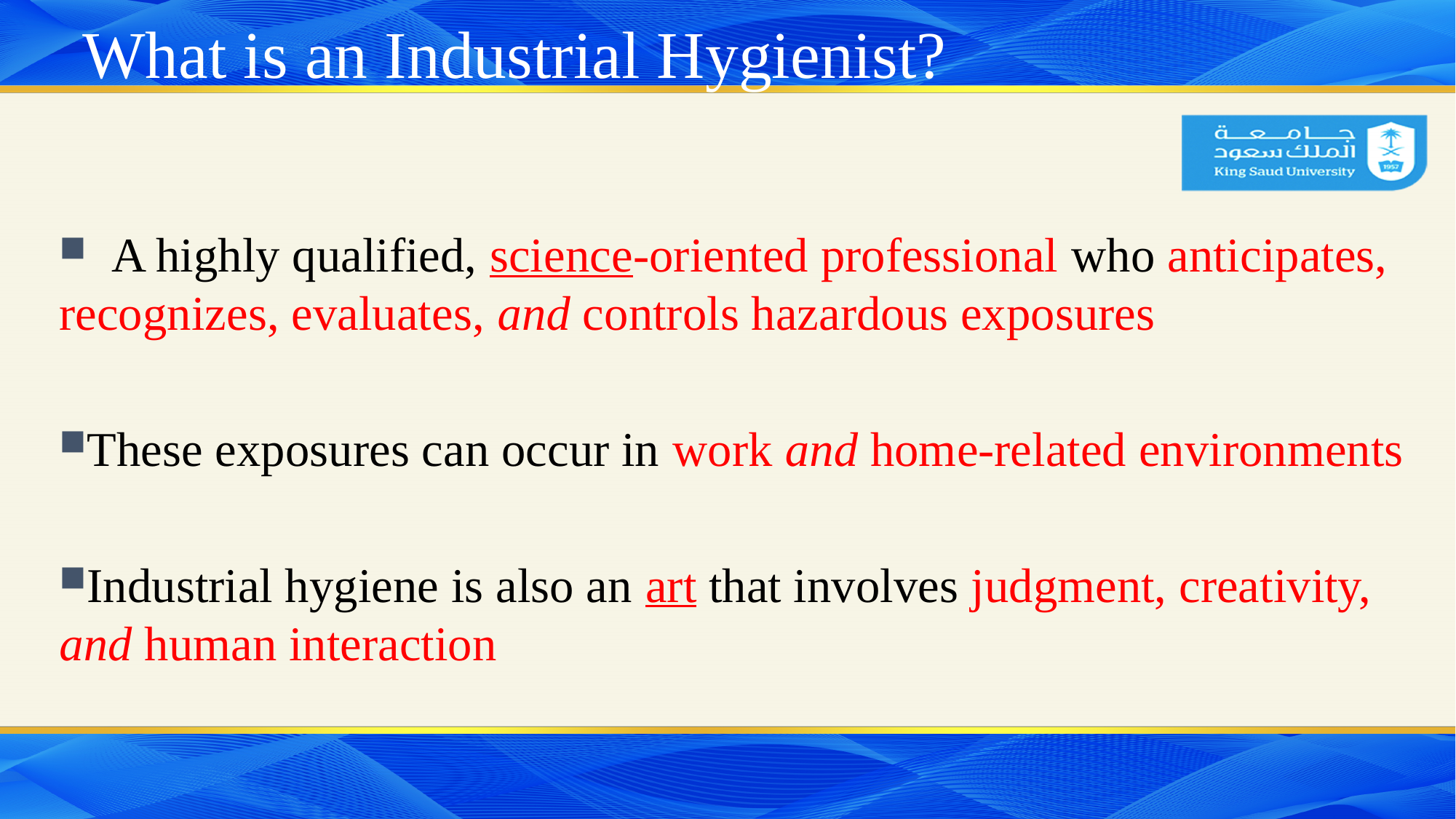

What is an Industrial Hygienist?
  A highly qualified, science-oriented professional who anticipates, recognizes, evaluates, and controls hazardous exposures

These exposures can occur in work and home-related environments

Industrial hygiene is also an art that involves judgment, creativity, and human interaction